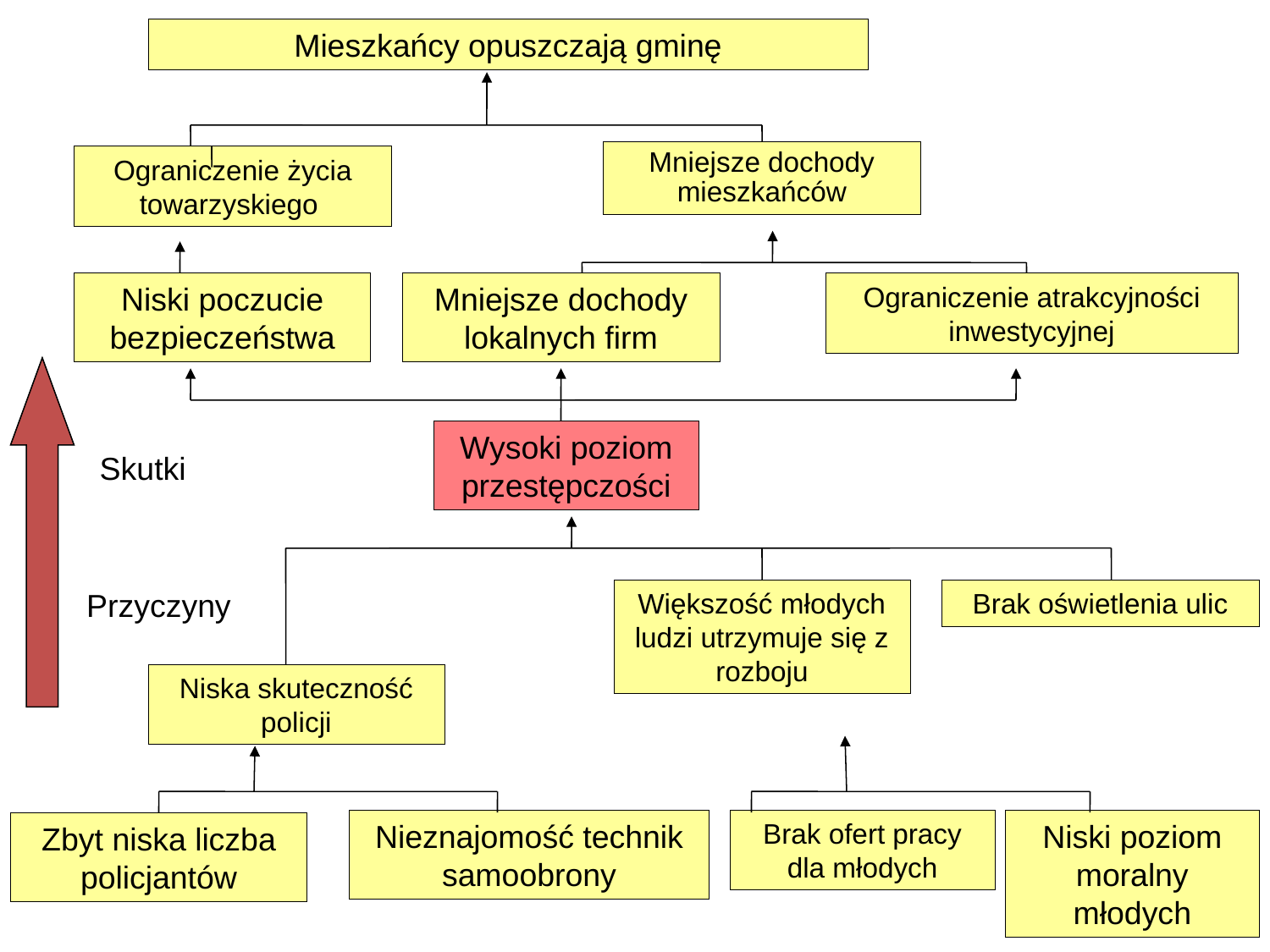

Mieszkańcy opuszczają gminę

Mniejsze dochody mieszkańców
Ograniczenie życia towarzyskiego

Niski poczucie bezpieczeństwa
Mniejsze dochody lokalnych firm
Ograniczenie atrakcyjności inwestycyjnej

Wysoki poziom przestępczości
Skutki

Przyczyny
Większość młodych ludzi utrzymuje się z rozboju
Brak oświetlenia ulic
Niska skuteczność policji

Nieznajomość technik samoobrony
Brak ofert pracy dla młodych
Niski poziom moralny młodych
Zbyt niska liczba policjantów